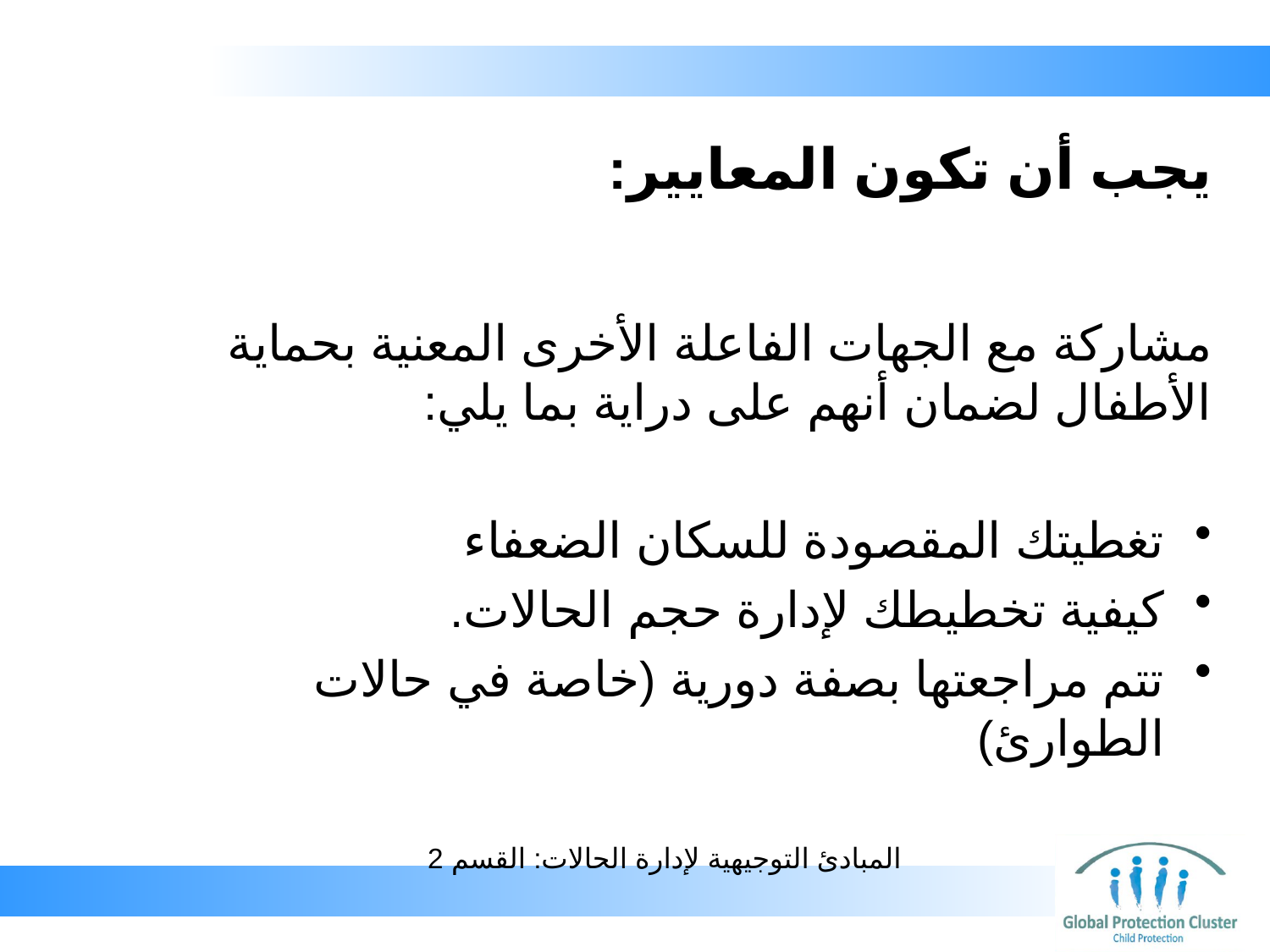

# يجب أن تكون المعايير:

مشاركة مع الجهات الفاعلة الأخرى المعنية بحماية الأطفال لضمان أنهم على دراية بما يلي:

تغطيتك المقصودة للسكان الضعفاء
كيفية تخطيطك لإدارة حجم الحالات.
تتم مراجعتها بصفة دورية (خاصة في حالات الطوارئ)

المبادئ التوجيهية لإدارة الحالات: القسم 2